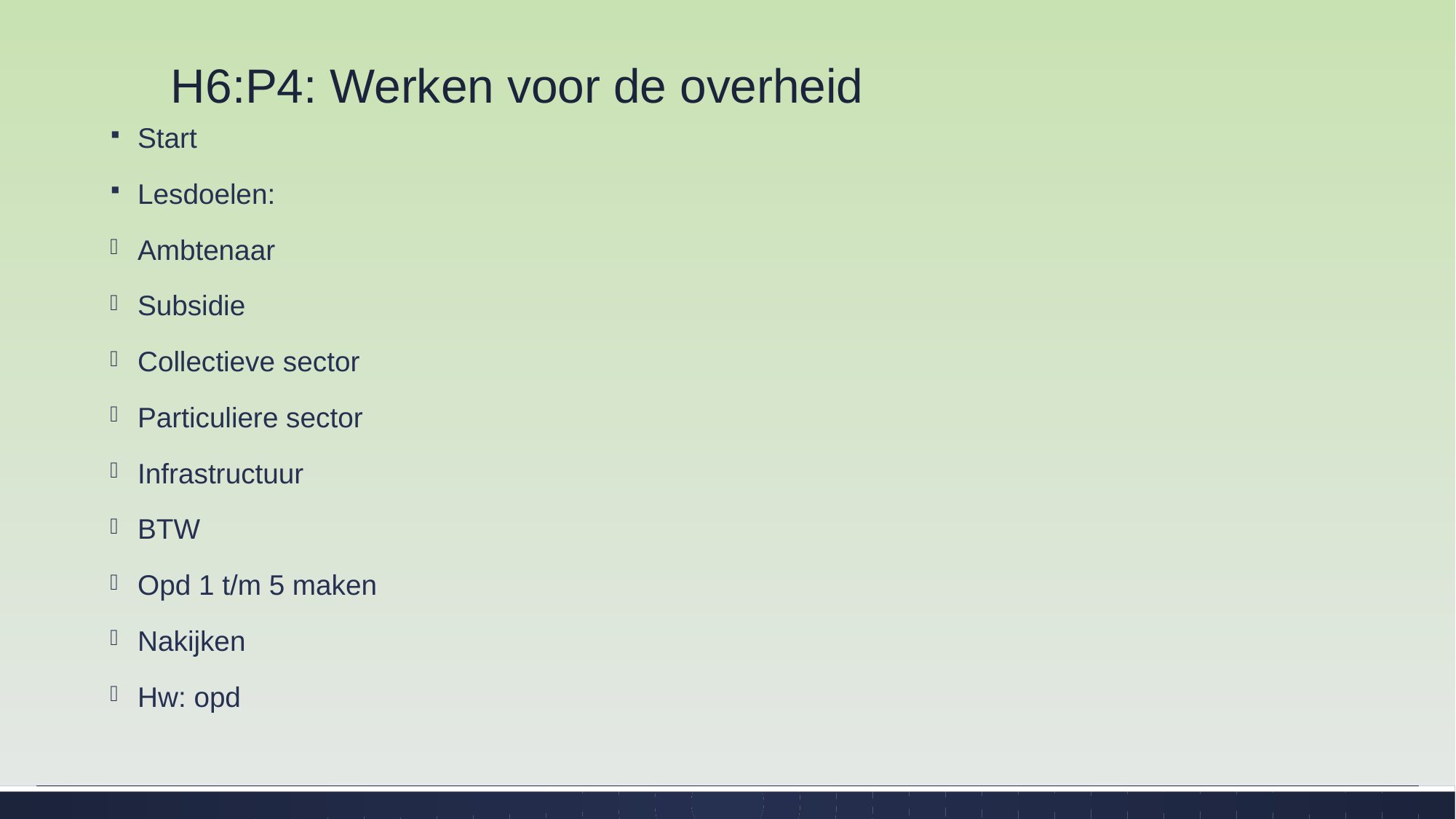

# H6:P4: Werken voor de overheid
Start
Lesdoelen:
Ambtenaar
Subsidie
Collectieve sector
Particuliere sector
Infrastructuur
BTW
Opd 1 t/m 5 maken
Nakijken
Hw: opd